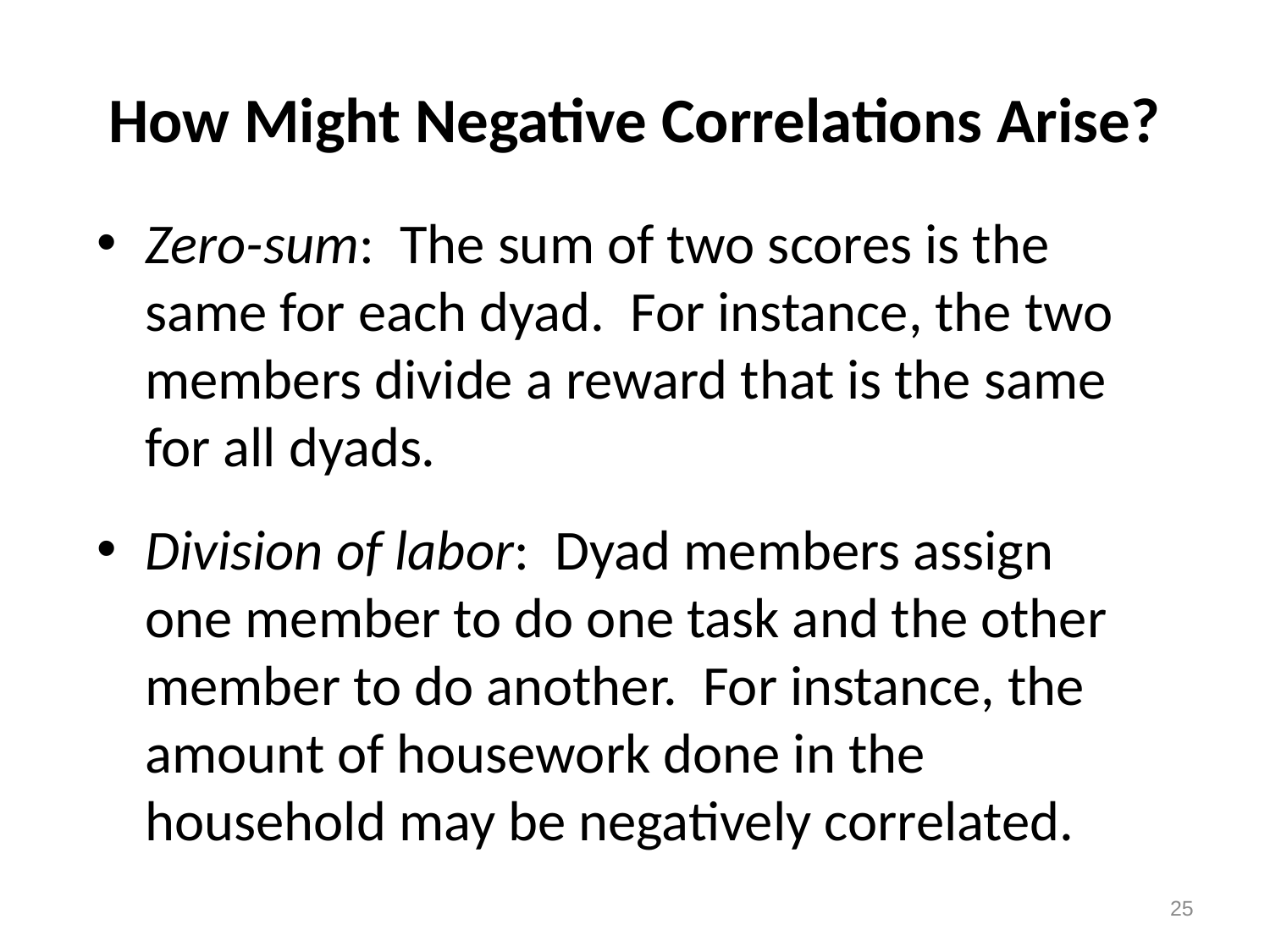

# How Might Negative Correlations Arise?
Zero-sum:  The sum of two scores is the same for each dyad.  For instance, the two members divide a reward that is the same for all dyads.

Division of labor:  Dyad members assign one member to do one task and the other member to do another.  For instance, the amount of housework done in the household may be negatively correlated.
25